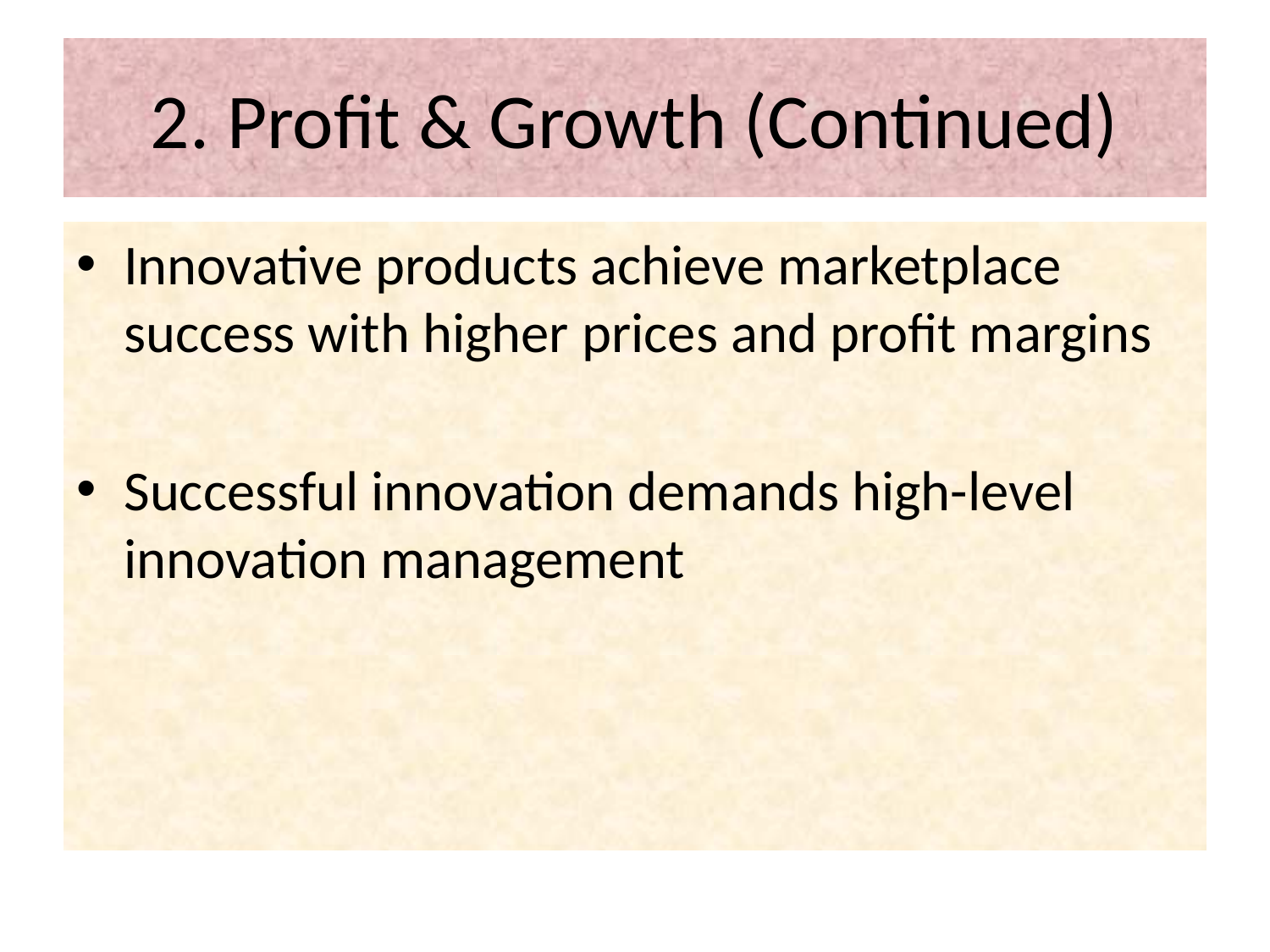

# 2. Profit & Growth (Continued)
Innovative products achieve marketplace success with higher prices and profit margins

Successful innovation demands high-level innovation management